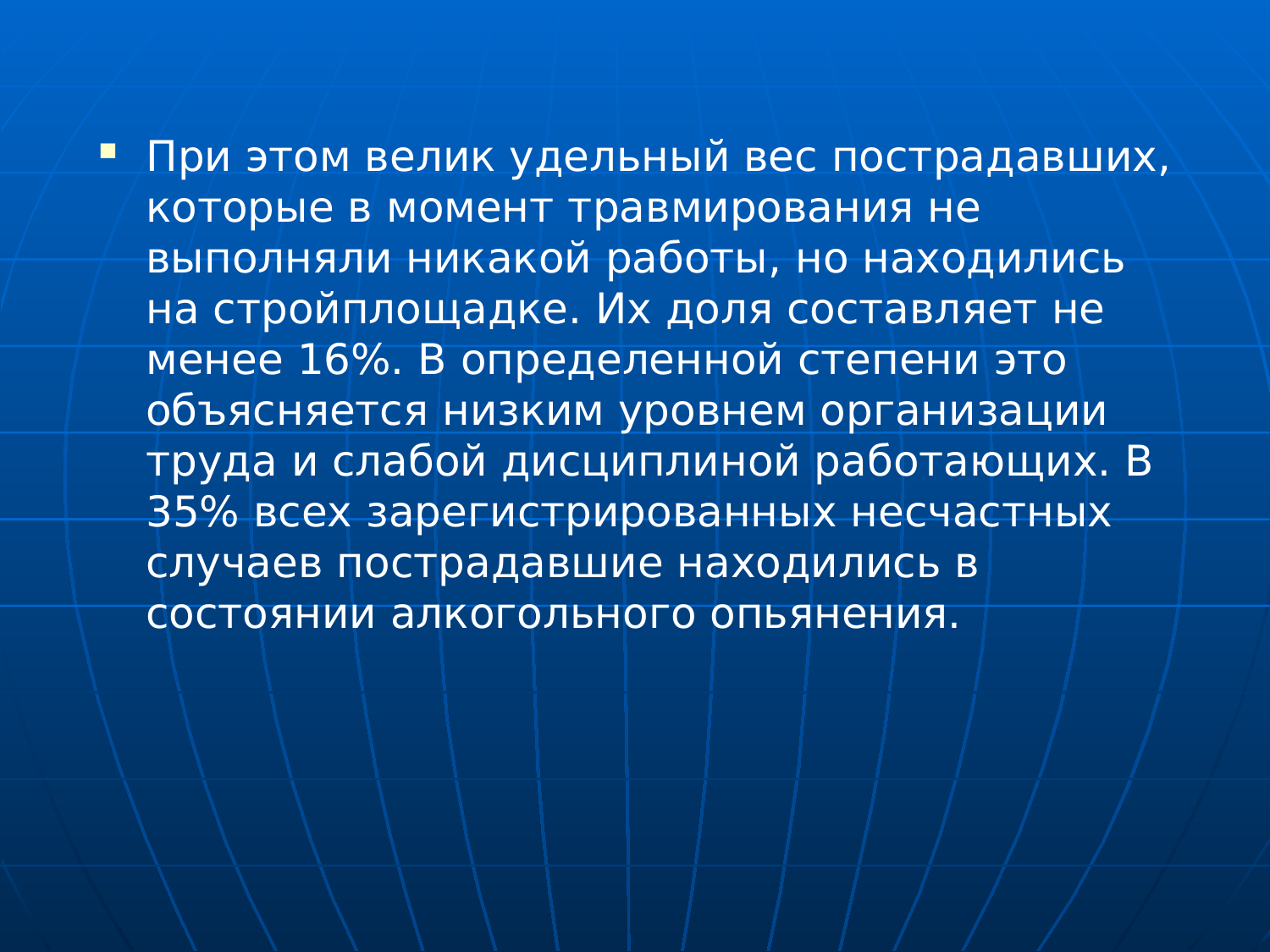

При этом велик удельный вес пострадавших, которые в момент травмирования не выполняли никакой работы, но находились на стройплощадке. Их доля составляет не менее 16%. В определенной степени это объясняется низким уровнем организации труда и слабой дисциплиной работающих. В 35% всех зарегистрированных несчастных случаев пострадавшие находились в состоянии алкогольного опьянения.